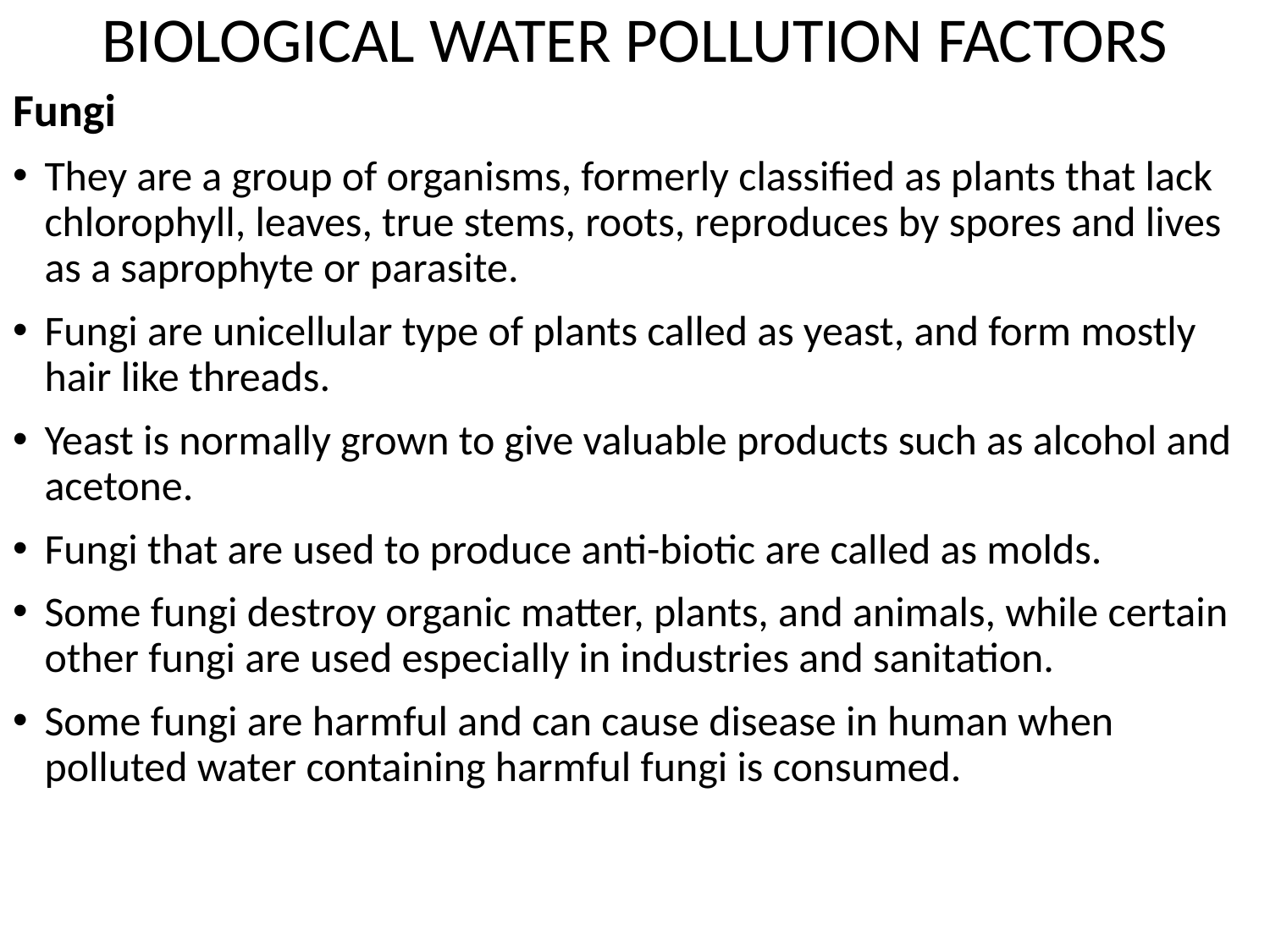

# BIOLOGICAL WATER POLLUTION FACTORS
Fungi
They are a group of organisms, formerly classified as plants that lack chlorophyll, leaves, true stems, roots, reproduces by spores and lives as a saprophyte or parasite.
Fungi are unicellular type of plants called as yeast, and form mostly hair like threads.
Yeast is normally grown to give valuable products such as alcohol and acetone.
Fungi that are used to produce anti-biotic are called as molds.
Some fungi destroy organic matter, plants, and animals, while certain other fungi are used especially in industries and sanitation.
Some fungi are harmful and can cause disease in human when polluted water containing harmful fungi is consumed.